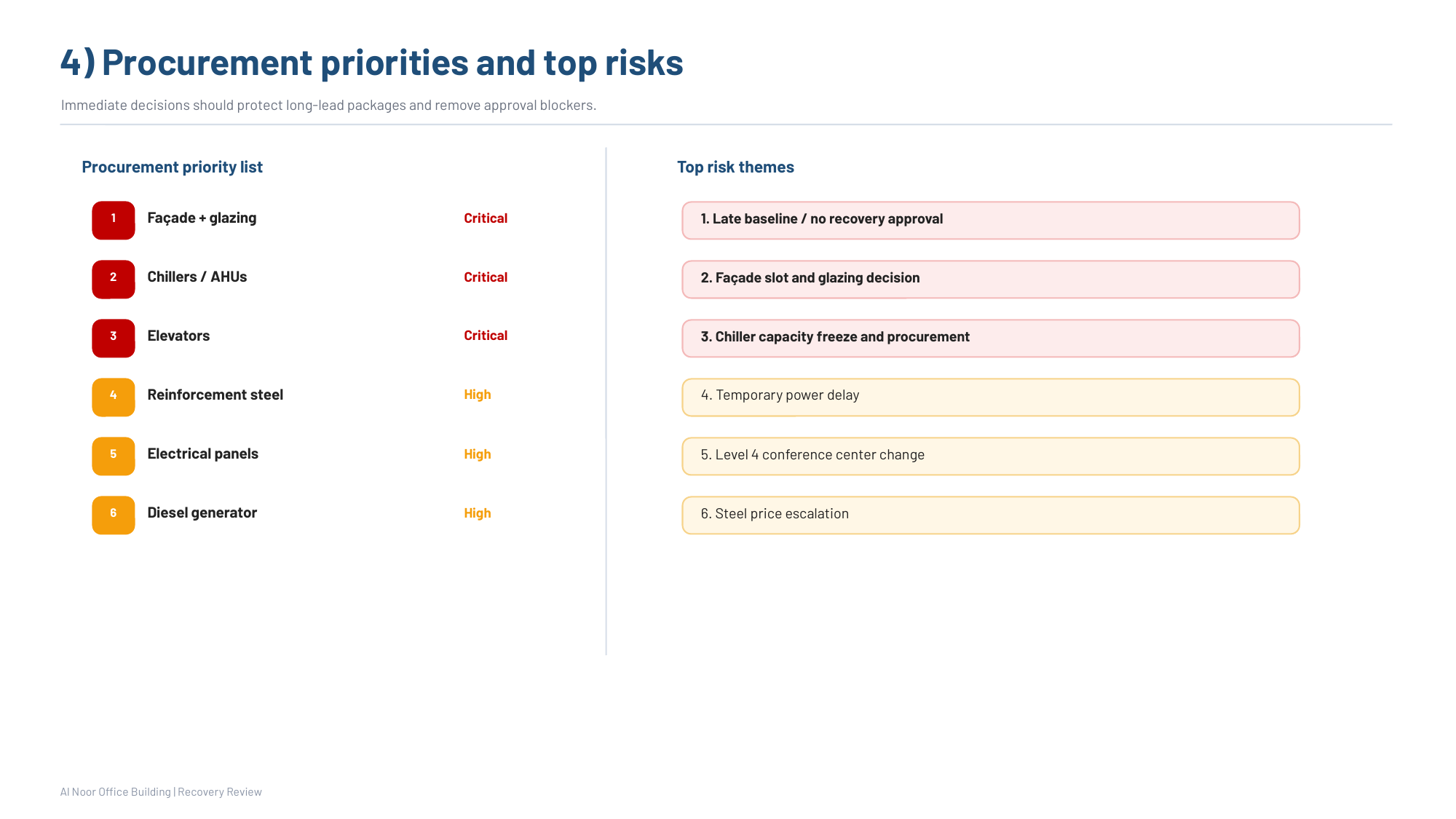

4) Procurement priorities and top risks
Immediate decisions should protect long-lead packages and remove approval blockers.

Procurement priority list
Top risk themes

Façade + glazing
Critical
1
1. Late baseline / no recovery approval

Chillers / AHUs
Critical
2
2. Façade slot and glazing decision

Elevators
Critical
3
3. Chiller capacity freeze and procurement

Reinforcement steel
High
4
4. Temporary power delay

Electrical panels
High
5
5. Level 4 conference center change

Diesel generator
High
6
6. Steel price escalation
Al Noor Office Building | Recovery Review